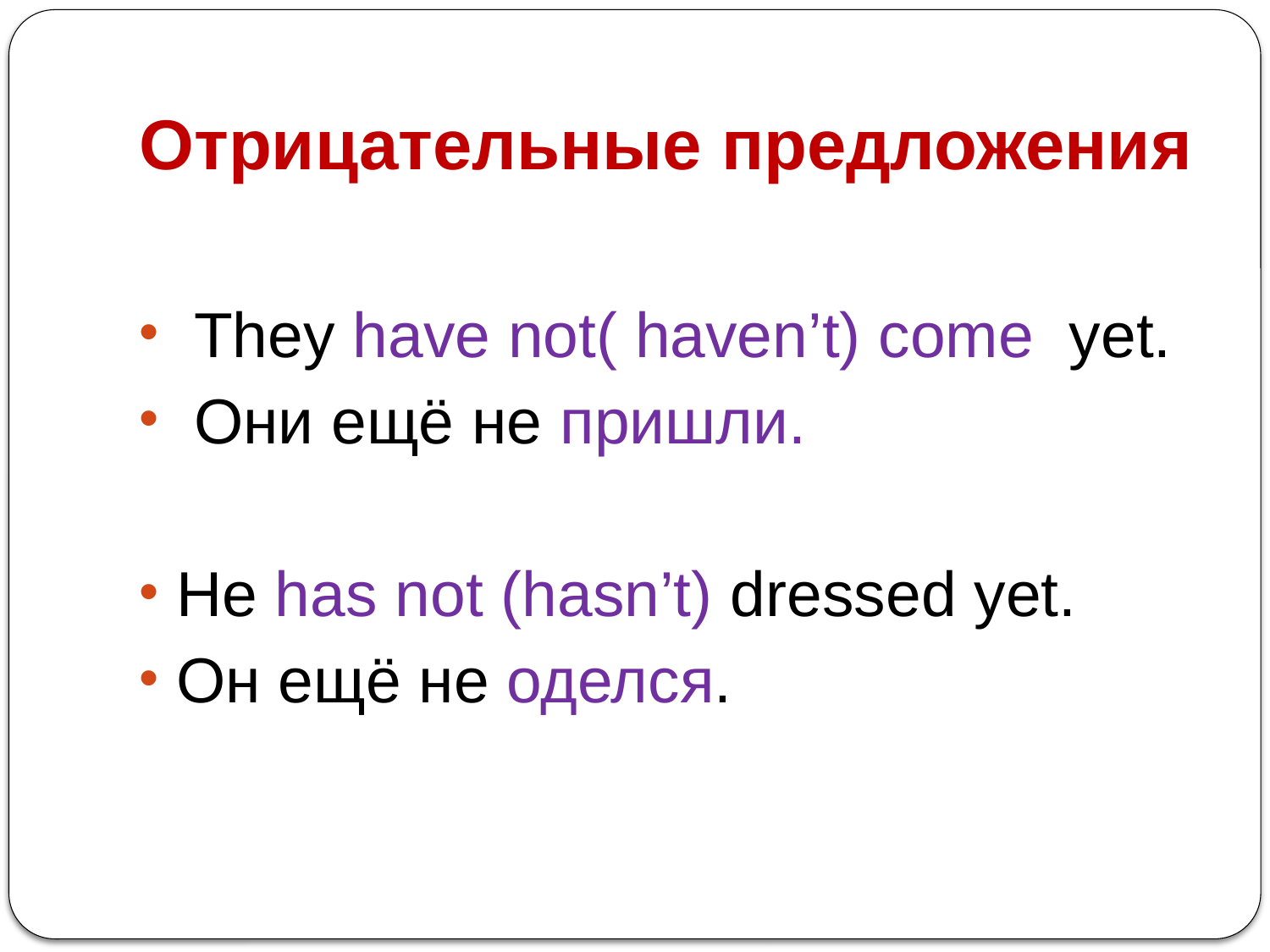

# Отрицательные предложения

  They have not( haven’t) come  yet.
  Они ещё не пришли.

 He has not (hasn’t) dressed yet.
 Он ещё не оделся.